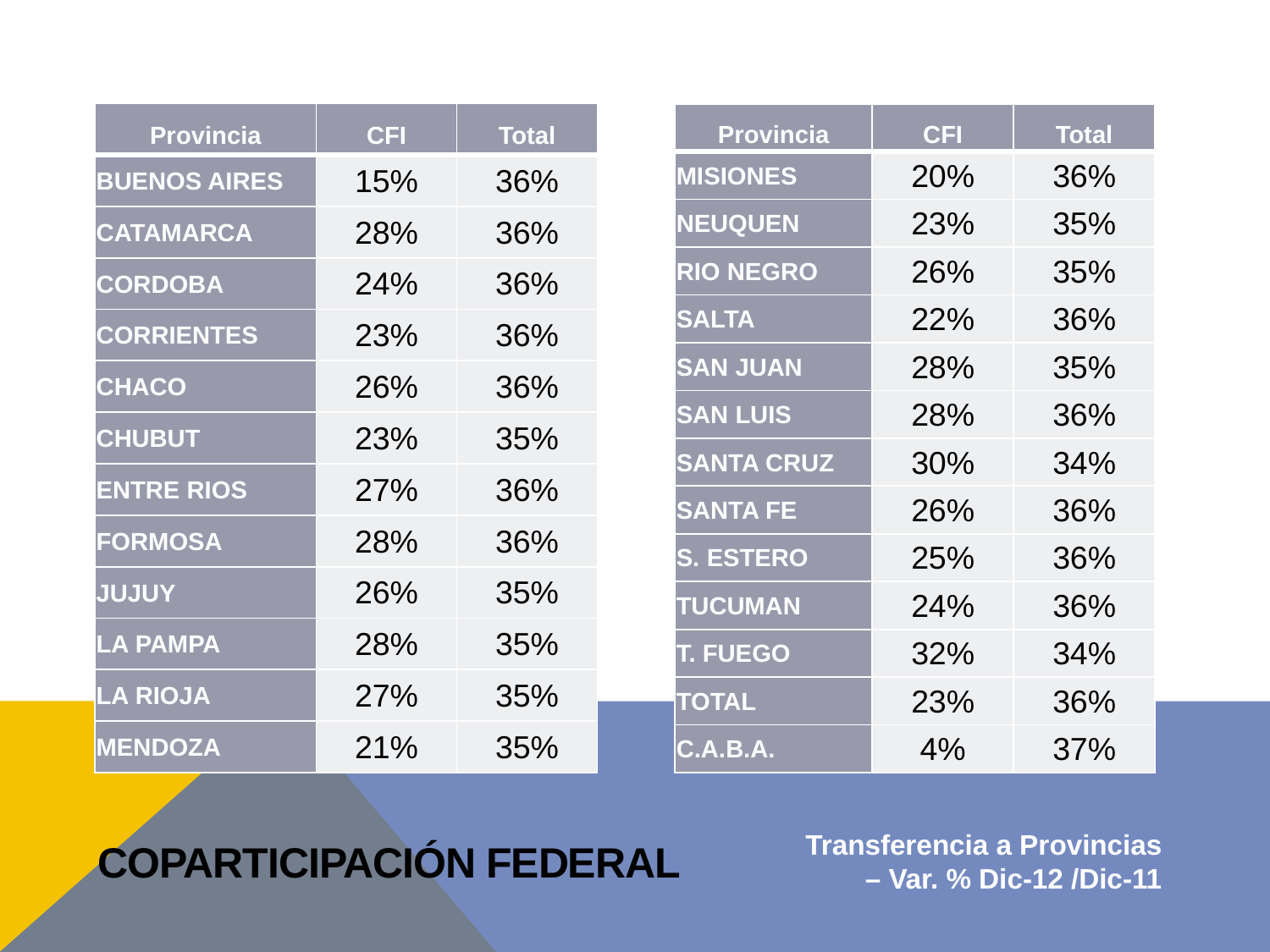

| Provincia | CFI | Total |
| --- | --- | --- |
| BUENOS AIRES | 15% | 36% |
| CATAMARCA | 28% | 36% |
| CORDOBA | 24% | 36% |
| CORRIENTES | 23% | 36% |
| CHACO | 26% | 36% |
| CHUBUT | 23% | 35% |
| ENTRE RIOS | 27% | 36% |
| FORMOSA | 28% | 36% |
| JUJUY | 26% | 35% |
| LA PAMPA | 28% | 35% |
| LA RIOJA | 27% | 35% |
| MENDOZA | 21% | 35% |
| Provincia | CFI | Total |
| --- | --- | --- |
| MISIONES | 20% | 36% |
| NEUQUEN | 23% | 35% |
| RIO NEGRO | 26% | 35% |
| SALTA | 22% | 36% |
| SAN JUAN | 28% | 35% |
| SAN LUIS | 28% | 36% |
| SANTA CRUZ | 30% | 34% |
| SANTA FE | 26% | 36% |
| S. ESTERO | 25% | 36% |
| TUCUMAN | 24% | 36% |
| T. FUEGO | 32% | 34% |
| TOTAL | 23% | 36% |
| C.A.B.A. | 4% | 37% |
Coparticipación Federal
Transferencia a Provincias – Var. % Dic-12 /Dic-11